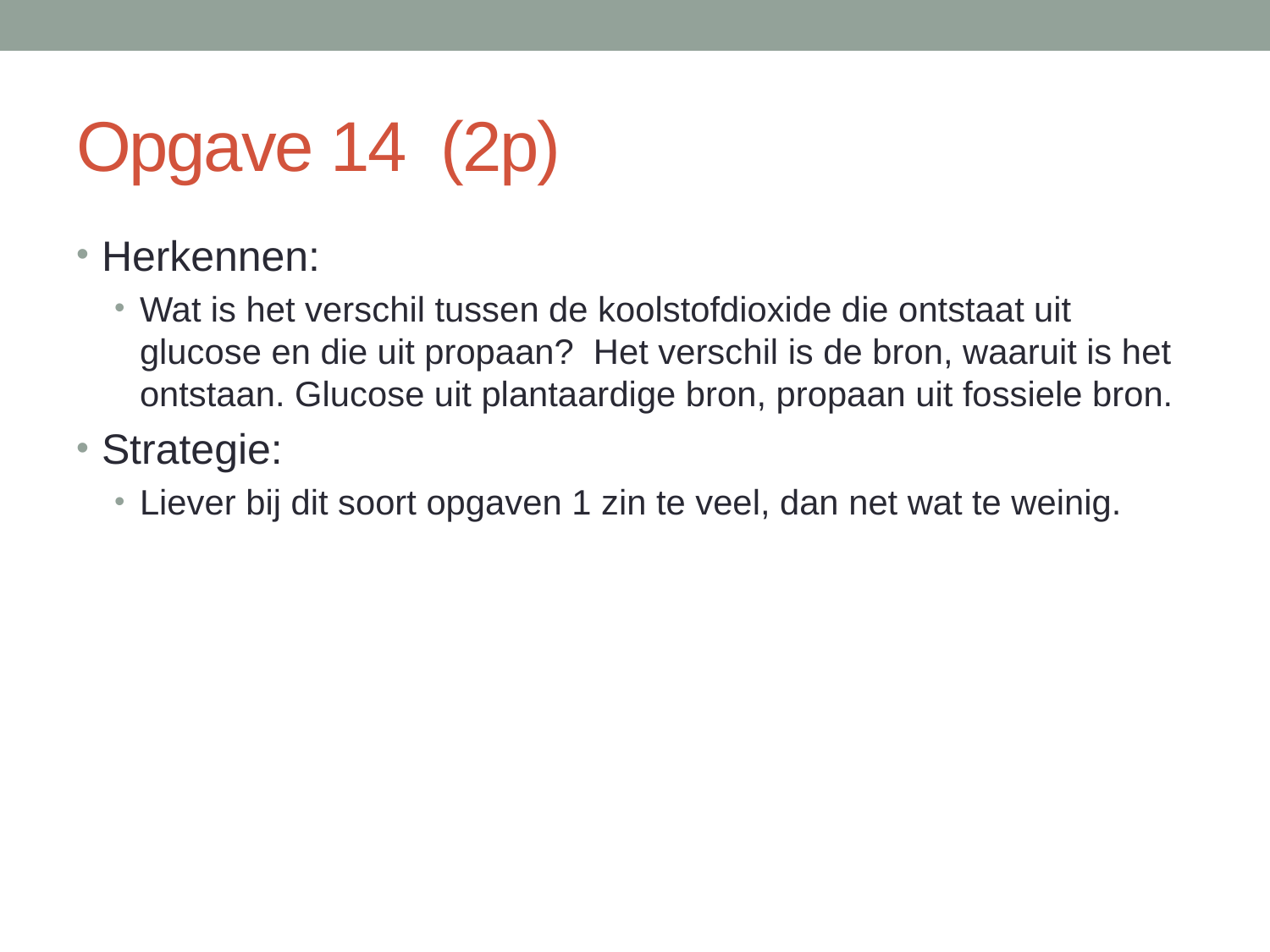

# Opgave 14  (2p)
Herkennen:
Wat is het verschil tussen de koolstofdioxide die ontstaat uit glucose en die uit propaan?  Het verschil is de bron, waaruit is het ontstaan. Glucose uit plantaardige bron, propaan uit fossiele bron.
Strategie:
Liever bij dit soort opgaven 1 zin te veel, dan net wat te weinig.